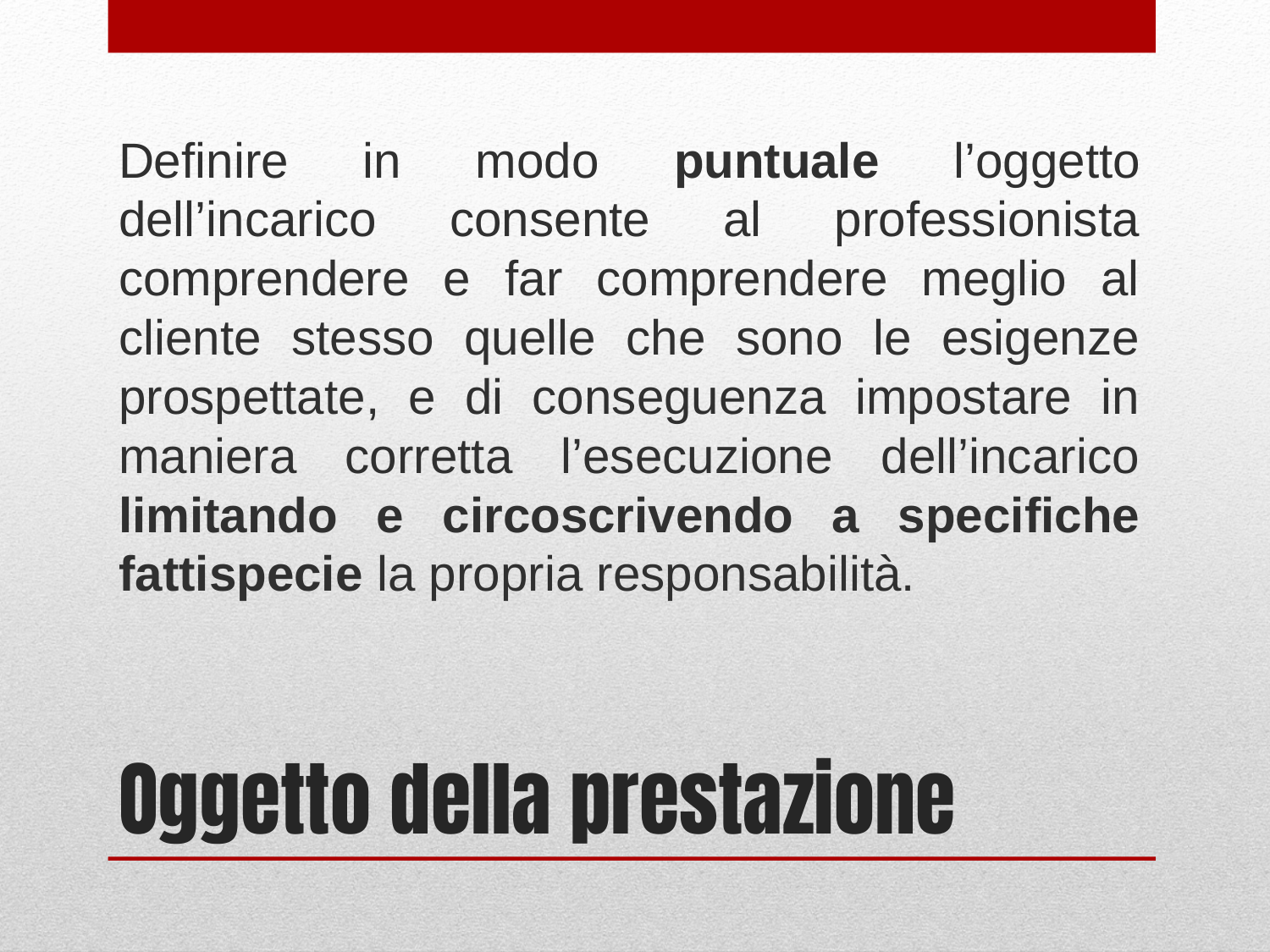

Definire in modo puntuale l’oggetto dell’incarico consente al professionista comprendere e far comprendere meglio al cliente stesso quelle che sono le esigenze prospettate, e di conseguenza impostare in maniera corretta l’esecuzione dell’incarico limitando e circoscrivendo a specifiche fattispecie la propria responsabilità.
# Oggetto della prestazione